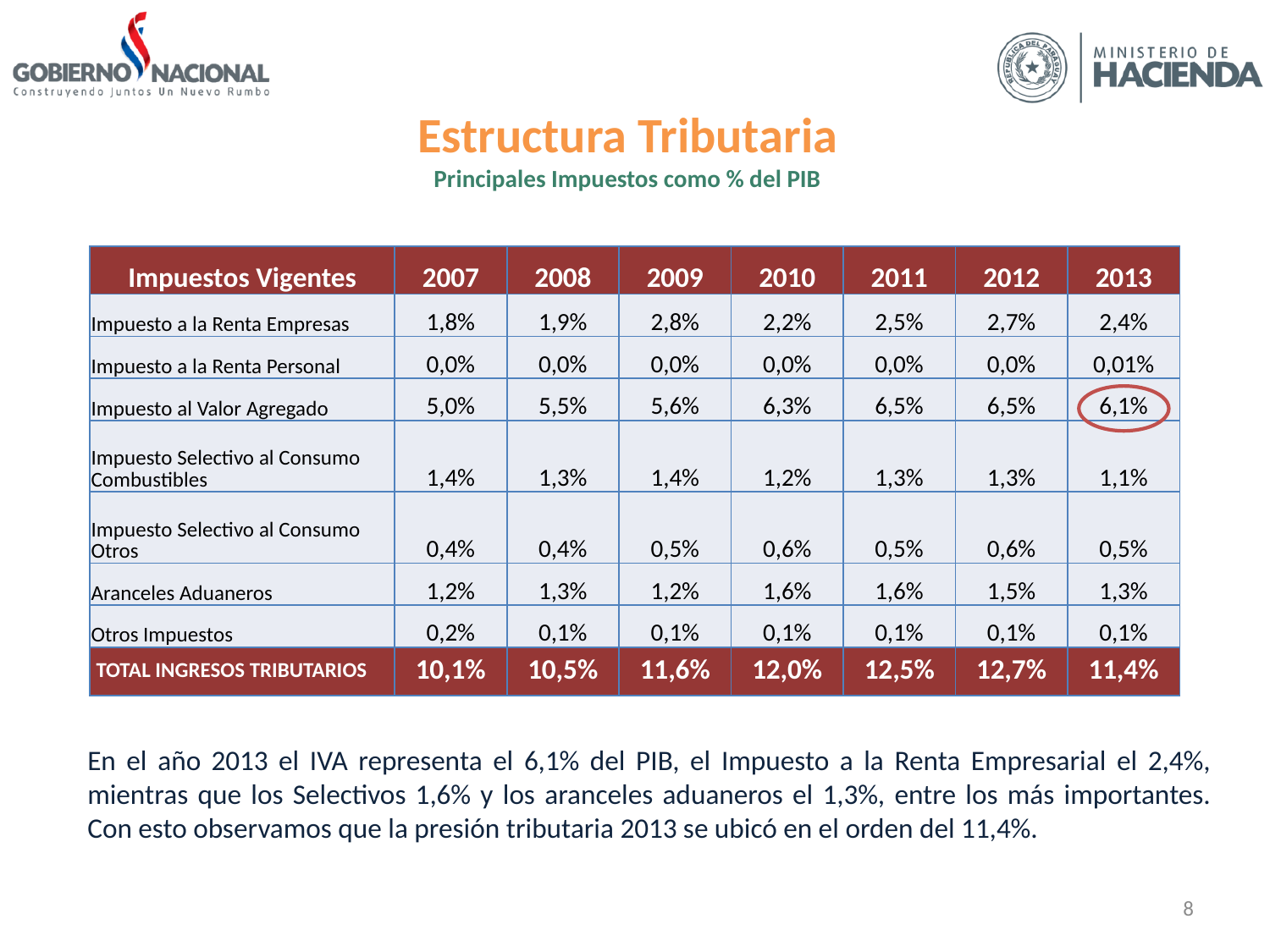

Estructura Tributaria
Principales Impuestos como % del PIB
| Impuestos Vigentes | 2007 | 2008 | 2009 | 2010 | 2011 | 2012 | 2013 |
| --- | --- | --- | --- | --- | --- | --- | --- |
| Impuesto a la Renta Empresas | 1,8% | 1,9% | 2,8% | 2,2% | 2,5% | 2,7% | 2,4% |
| Impuesto a la Renta Personal | 0,0% | 0,0% | 0,0% | 0,0% | 0,0% | 0,0% | 0,01% |
| Impuesto al Valor Agregado | 5,0% | 5,5% | 5,6% | 6,3% | 6,5% | 6,5% | 6,1% |
| Impuesto Selectivo al Consumo Combustibles | 1,4% | 1,3% | 1,4% | 1,2% | 1,3% | 1,3% | 1,1% |
| Impuesto Selectivo al Consumo Otros | 0,4% | 0,4% | 0,5% | 0,6% | 0,5% | 0,6% | 0,5% |
| Aranceles Aduaneros | 1,2% | 1,3% | 1,2% | 1,6% | 1,6% | 1,5% | 1,3% |
| Otros Impuestos | 0,2% | 0,1% | 0,1% | 0,1% | 0,1% | 0,1% | 0,1% |
| TOTAL INGRESOS TRIBUTARIOS | 10,1% | 10,5% | 11,6% | 12,0% | 12,5% | 12,7% | 11,4% |

En el año 2013 el IVA representa el 6,1% del PIB, el Impuesto a la Renta Empresarial el 2,4%, mientras que los Selectivos 1,6% y los aranceles aduaneros el 1,3%, entre los más importantes. Con esto observamos que la presión tributaria 2013 se ubicó en el orden del 11,4%.
8